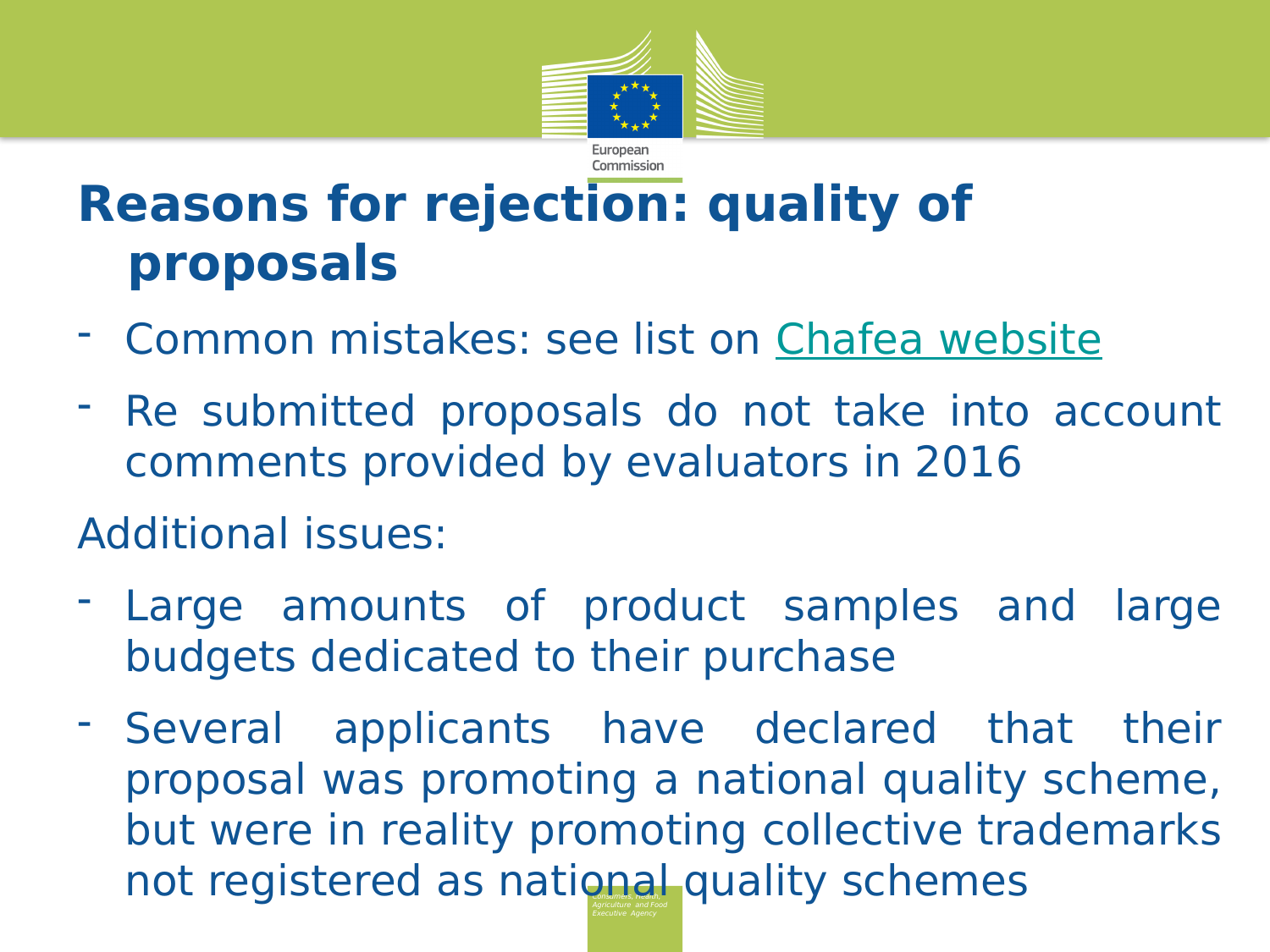

# Reasons for rejection: quality of proposals
Common mistakes: see list on Chafea website
Re submitted proposals do not take into account comments provided by evaluators in 2016
Additional issues:
Large amounts of product samples and large budgets dedicated to their purchase
Several applicants have declared that their proposal was promoting a national quality scheme, but were in reality promoting collective trademarks not registered as national quality schemes